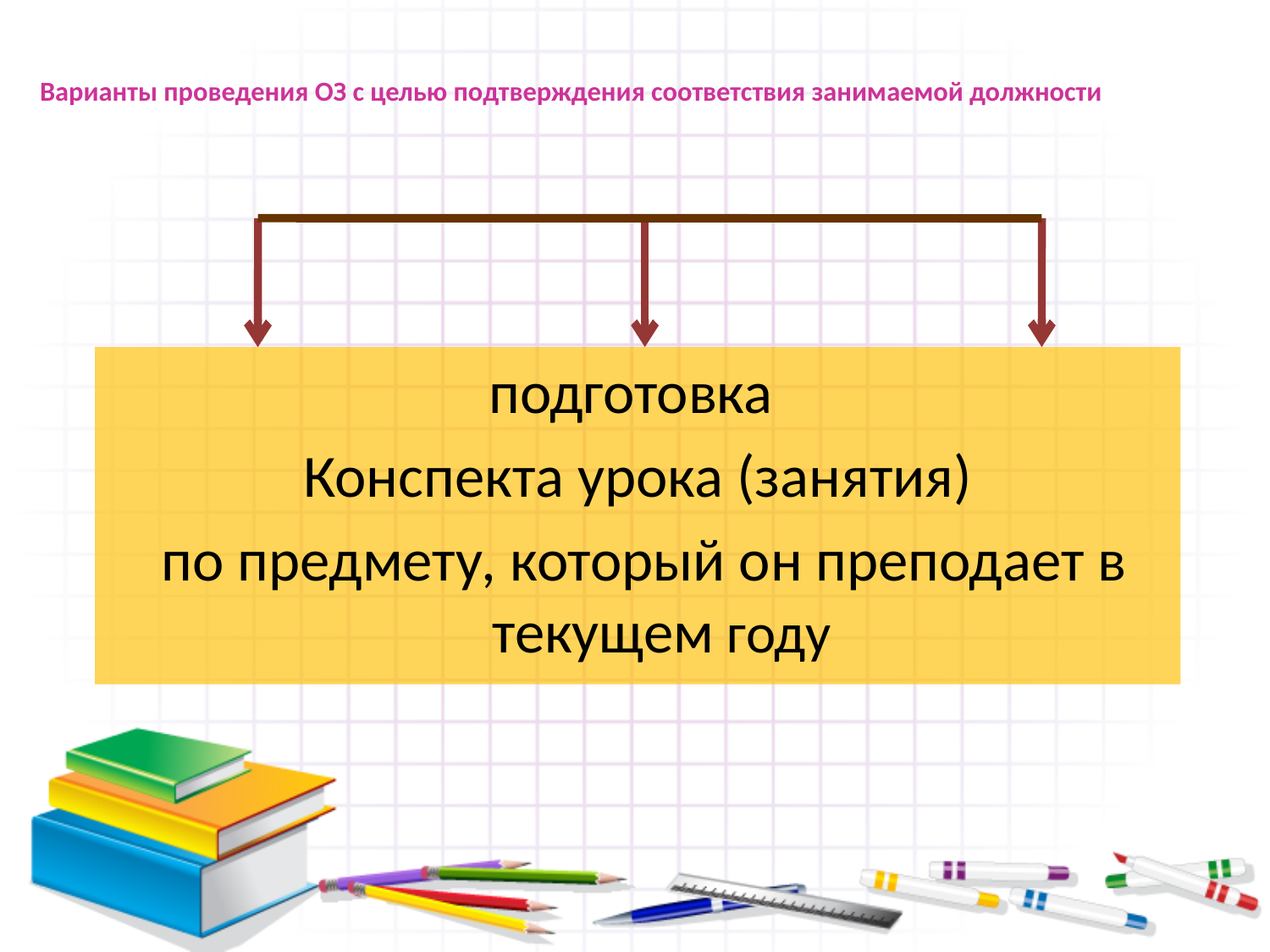

Варианты проведения ОЗ с целью подтверждения соответствия занимаемой должности

подготовка
Конспекта урока (занятия)
 по предмету, который он преподает в текущем году